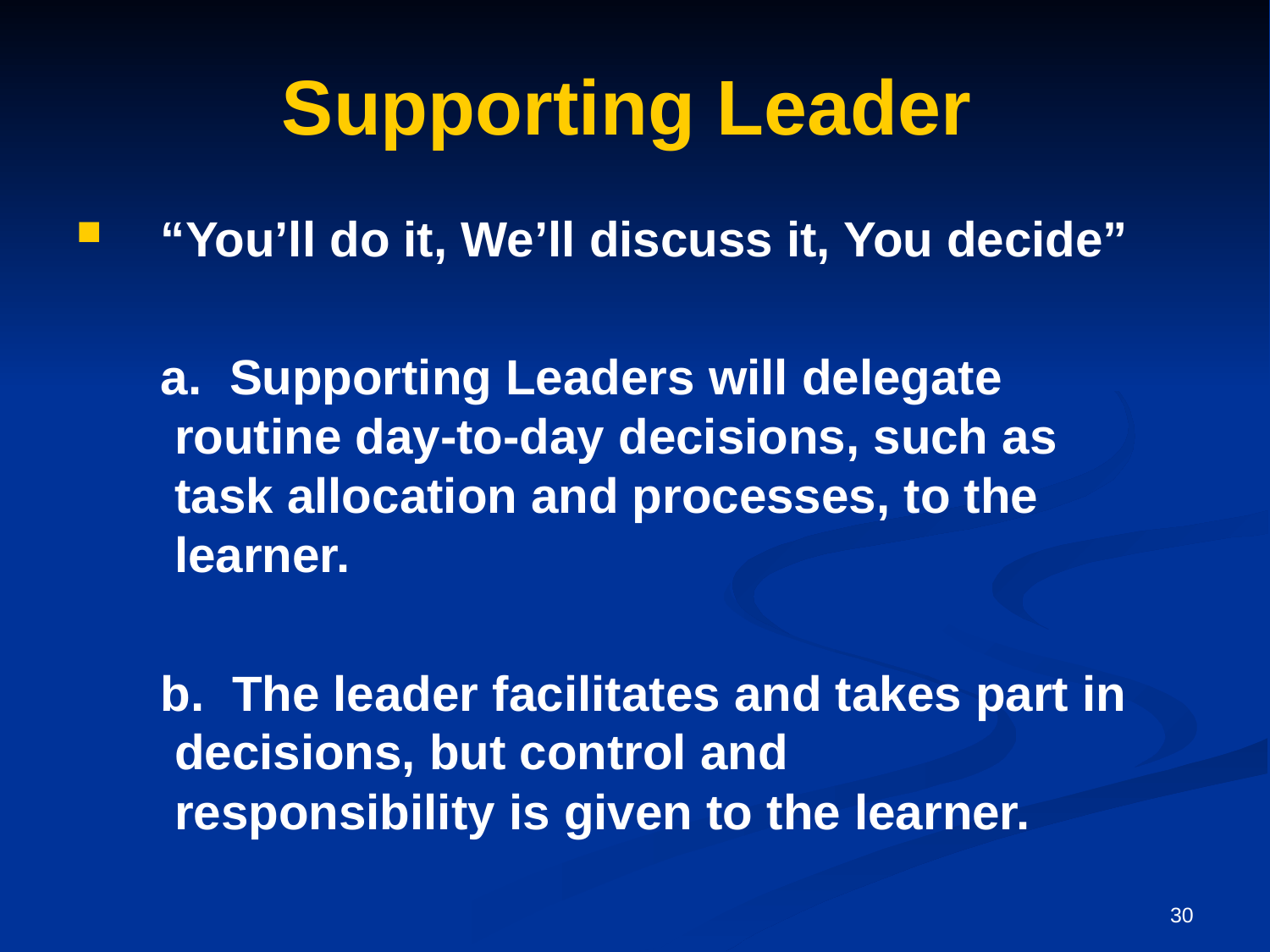

# Supporting Leader
“You’ll do it, We’ll discuss it, You decide”

	a.  Supporting Leaders will delegate 		   routine day-to-day decisions, such as        	   task allocation and processes, to the 	   learner.

	b.  The leader facilitates and takes part in 	   decisions, but control and 	  	      	   responsibility is given to the learner.
30